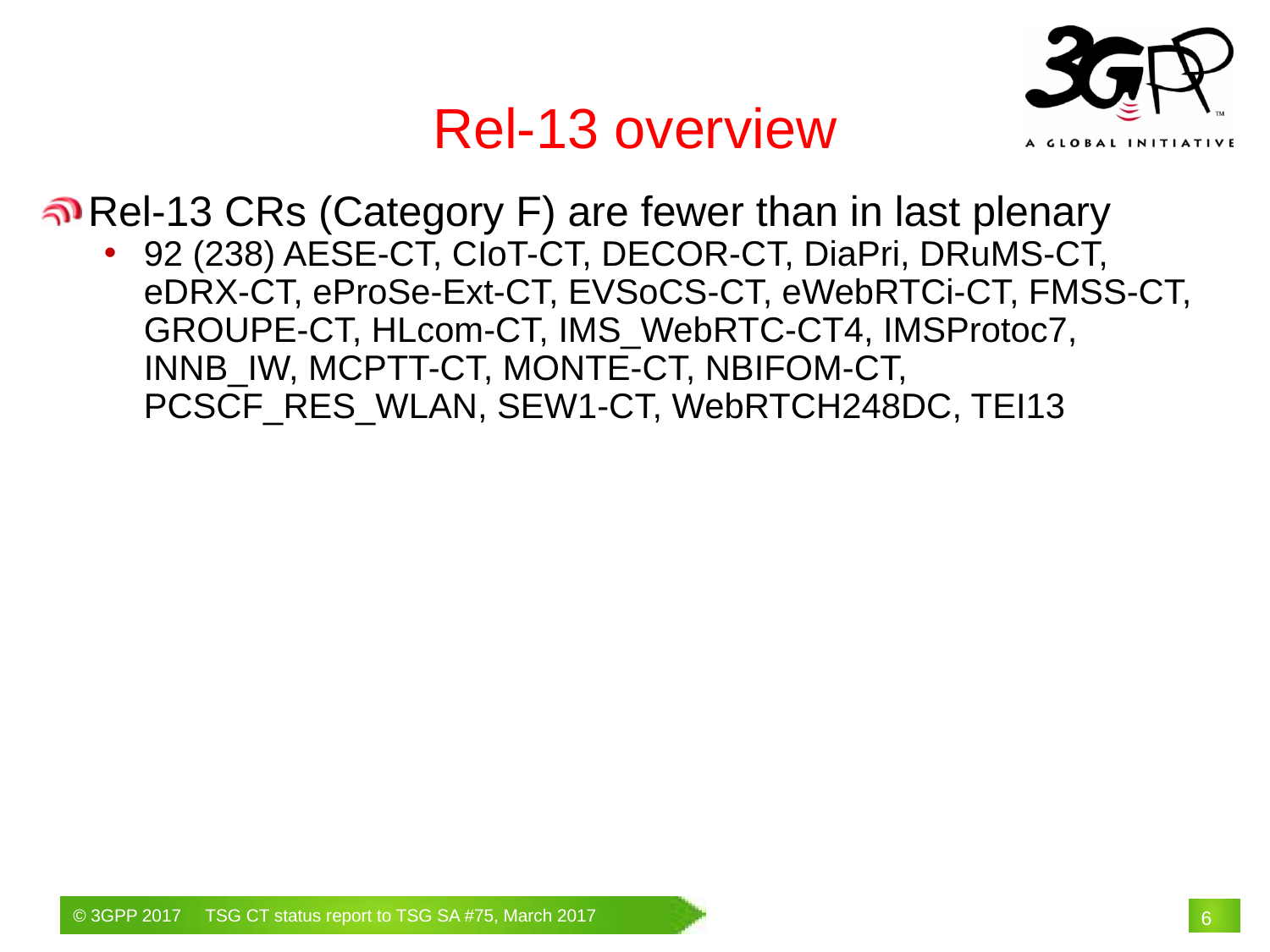

Rel-13 overview
Rel-13 CRs (Category F) are fewer than in last plenary
92 (238) AESE-CT, CIoT-CT, DECOR-CT, DiaPri, DRuMS-CT, eDRX-CT, eProSe-Ext-CT, EVSoCS-CT, eWebRTCi-CT, FMSS-CT, GROUPE-CT, HLcom-CT, IMS_WebRTC-CT4, IMSProtoc7, INNB_IW, MCPTT-CT, MONTE-CT, NBIFOM-CT, PCSCF_RES_WLAN, SEW1-CT, WebRTCH248DC, TEI13

# 6